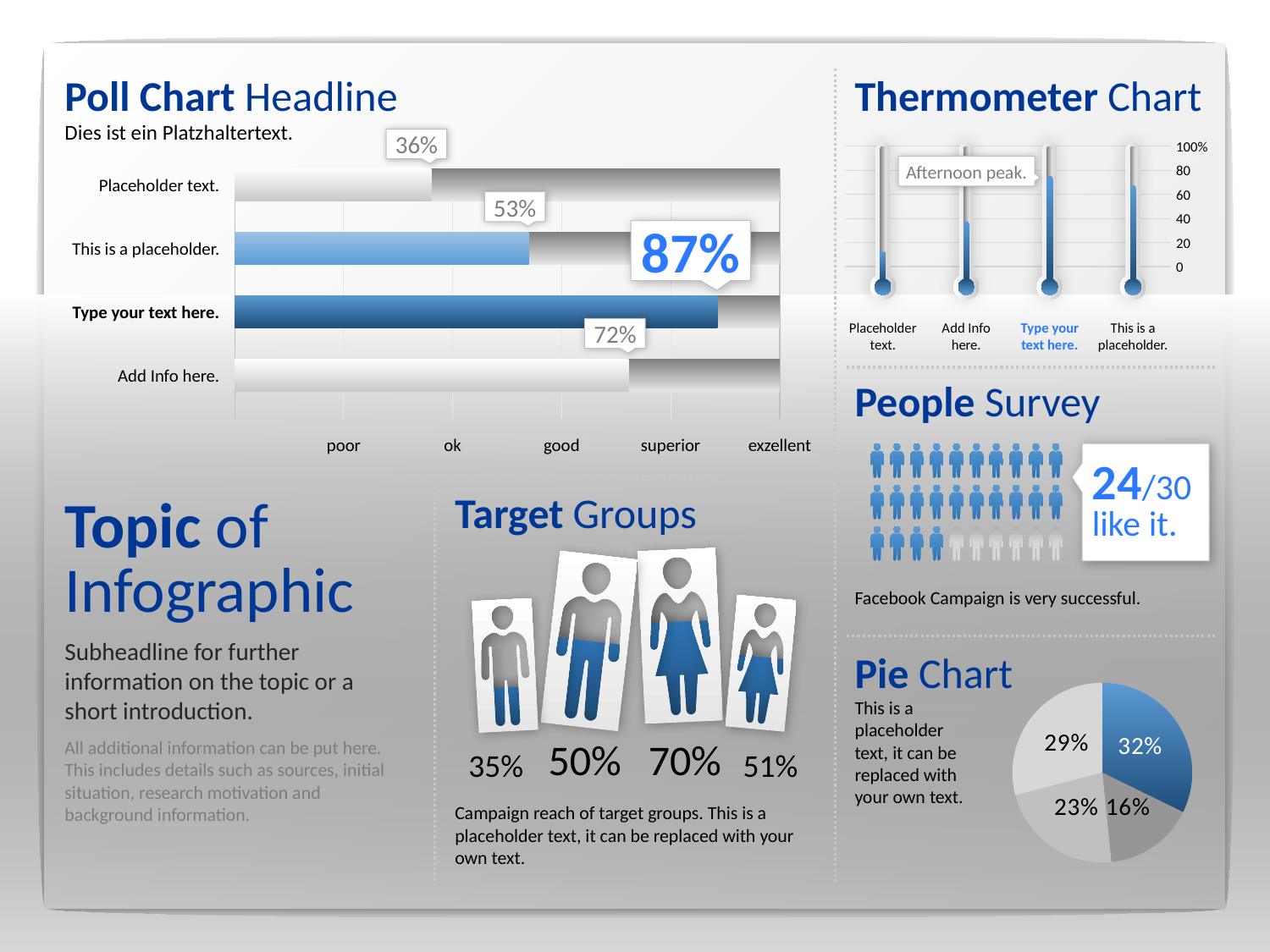

Poll Chart Headline
Dies ist ein Platzhaltertext.
36%

Placeholder text.
53%
87%

This is a placeholder.
Type your text here.
72%
Add Info here.
poor
ok
good
superior
exzellent
Thermometer Chart
100%
80
60
40
20
0

Placeholder text.

Add Info here.

Type your text here.

This is a placeholder.
Afternoon peak.
People Survey

24/30
like it.
Facebook Campaign is very successful.
Topic of Infographic
Subheadline for further information on the topic or a short introduction.
All additional information can be put here. This includes details such as sources, initial situation, research motivation and background information.
Target Groups

35%
50%
70%
51%
Campaign reach of target groups. This is a placeholder text, it can be replaced with your own text.
Pie Chart

### Chart

| Category | Age |
|---|---|
| 12 to 18 | 5.0 |
| 19 to 30 | 2.5 |
| 30 to 45 | 3.5 |
| 45 to 60 | 4.5 |
This is a placeholder text, it can be replaced with your own text.